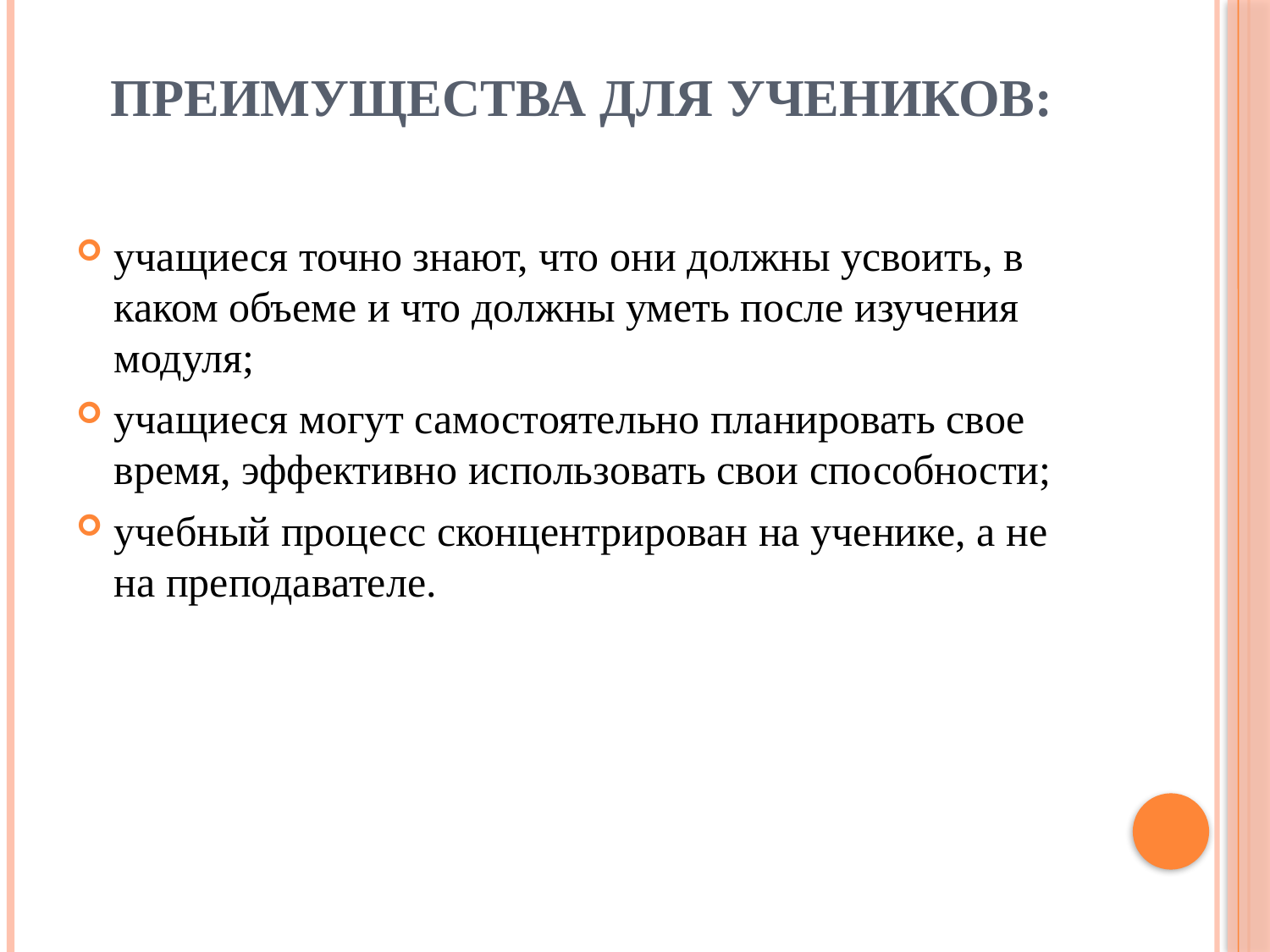

# Преимущества для учеников:
учащиеся точно знают, что они должны усвоить, в каком объеме и что должны уметь после изучения модуля;
учащиеся могут самостоятельно планировать свое время, эффективно использовать свои способности;
учебный процесс сконцентрирован на ученике, а не на преподавателе.